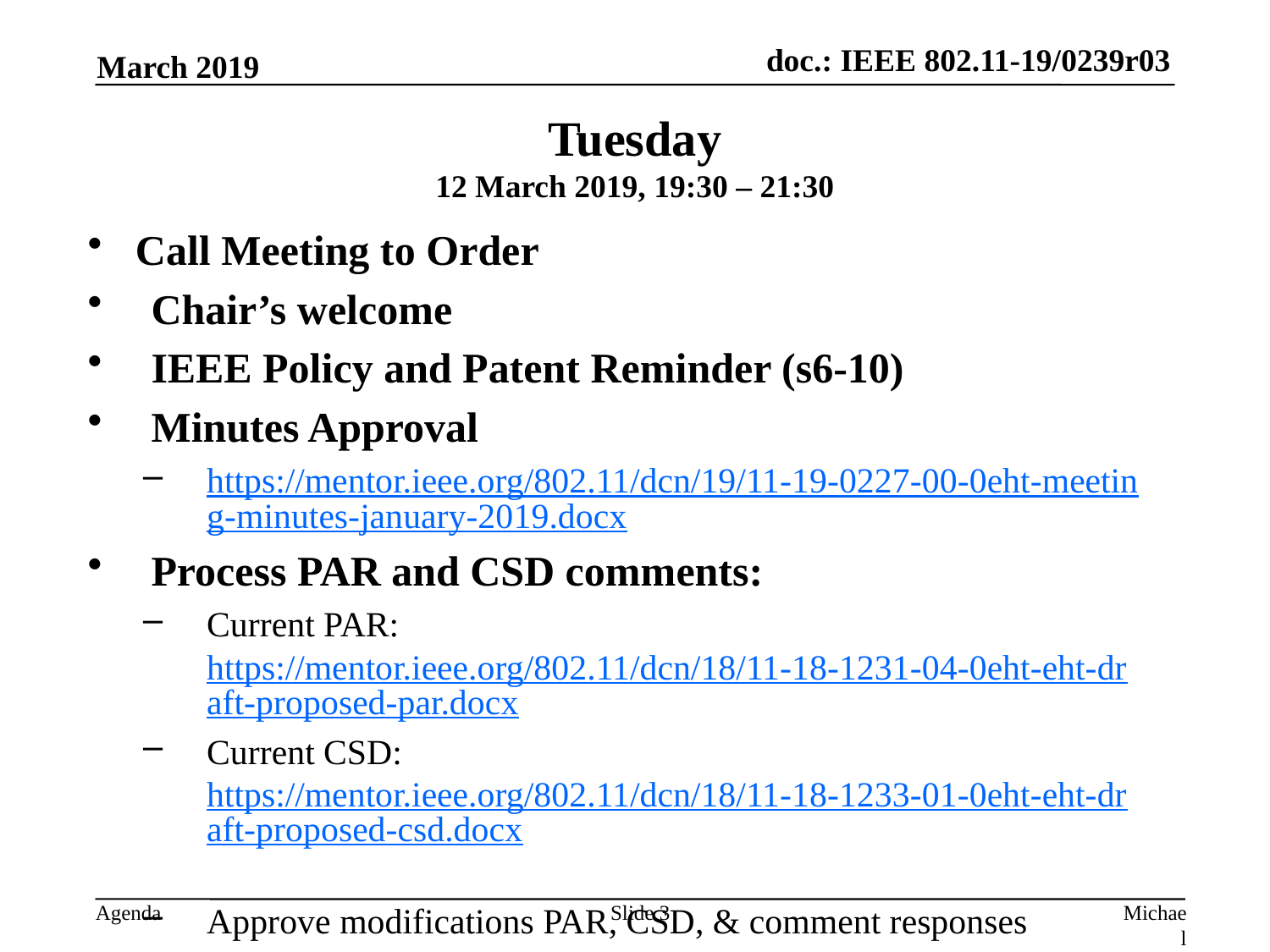

March 2019
Tuesday
12 March 2019, 19:30 – 21:30

Call Meeting to Order
Chair’s welcome
IEEE Policy and Patent Reminder (s6-10)
Minutes Approval
https://mentor.ieee.org/802.11/dcn/19/11-19-0227-00-0eht-meeting-minutes-january-2019.docx
Process PAR and CSD comments:
Current PAR: https://mentor.ieee.org/802.11/dcn/18/11-18-1231-04-0eht-eht-draft-proposed-par.docx
Current CSD: https://mentor.ieee.org/802.11/dcn/18/11-18-1233-01-0eht-eht-draft-proposed-csd.docx
Approve modifications PAR, CSD, & comment responses

Slide 3
Michael Montemurro, BlackBerry